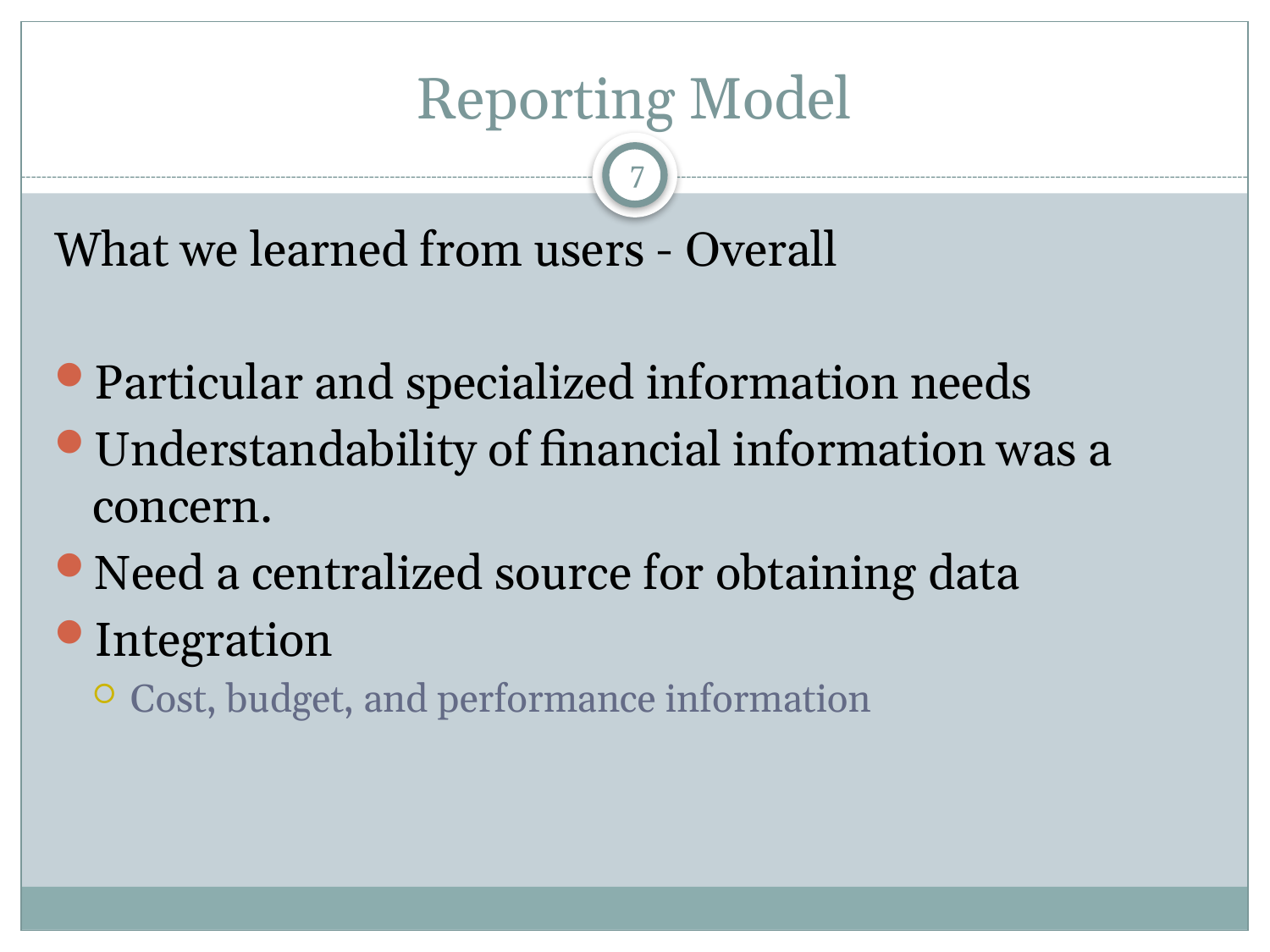

# Reporting Model
7
What we learned from users - Overall

Particular and specialized information needs
Understandability of financial information was a concern.
Need a centralized source for obtaining data
Integration
Cost, budget, and performance information